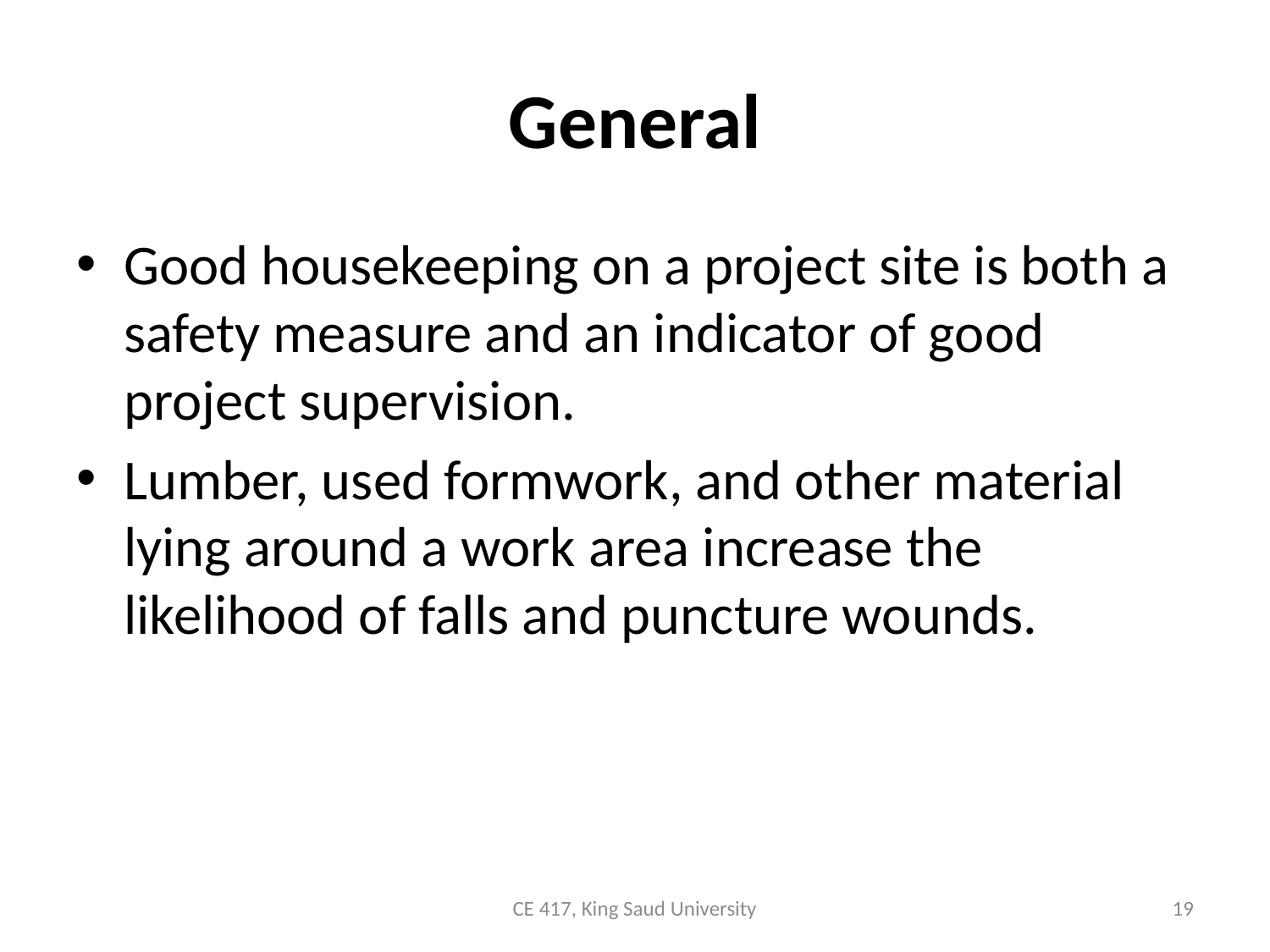

# General
Good housekeeping on a project site is both a safety measure and an indicator of good project supervision.
Lumber, used formwork, and other material lying around a work area increase the likelihood of falls and puncture wounds.

CE 417, King Saud University
19